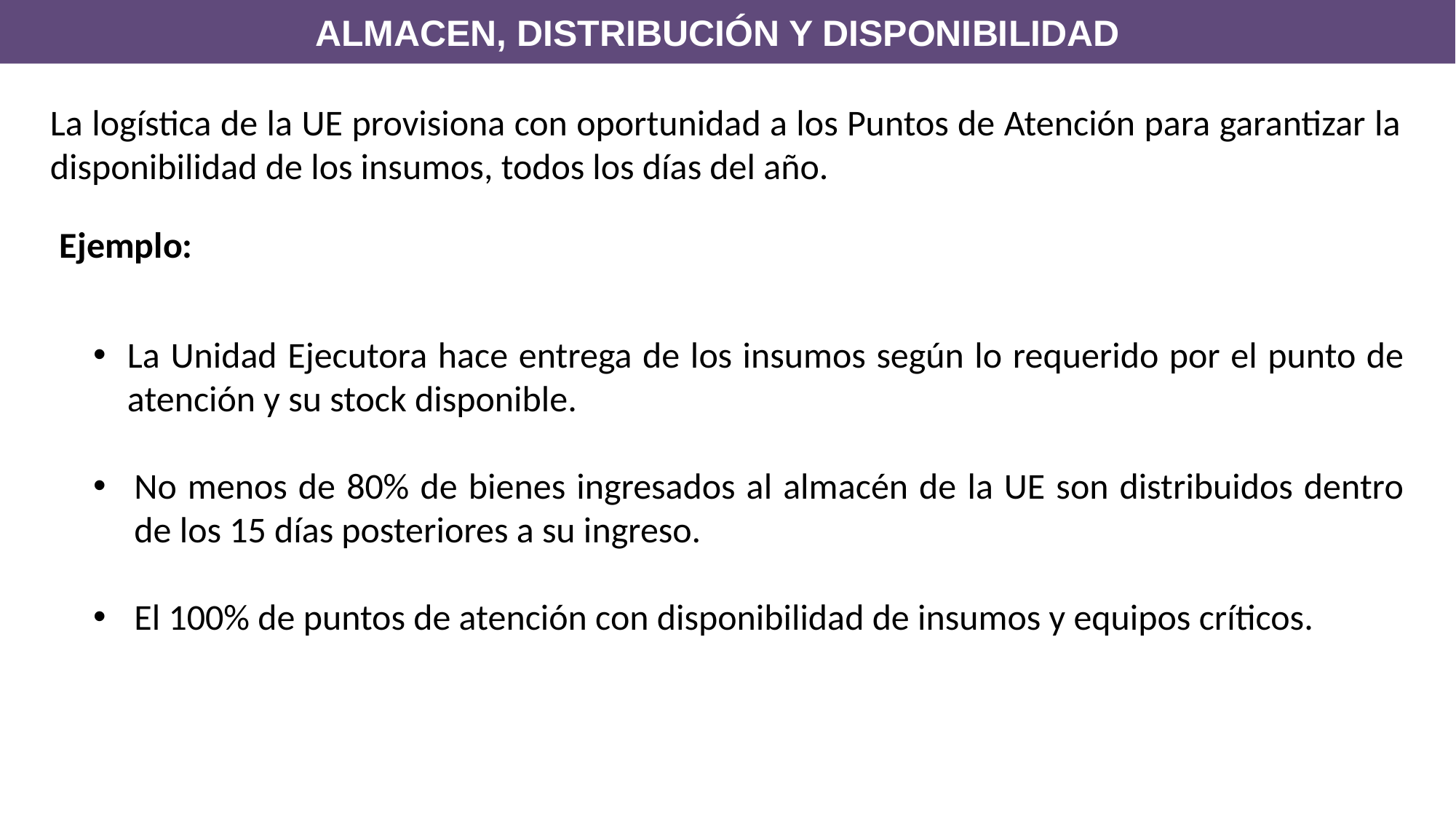

ALMACEN, DISTRIBUCIÓN Y DISPONIBILIDAD
La logística de la UE provisiona con oportunidad a los Puntos de Atención para garantizar la disponibilidad de los insumos, todos los días del año.
Ejemplo:
La Unidad Ejecutora hace entrega de los insumos según lo requerido por el punto de atención y su stock disponible.

No menos de 80% de bienes ingresados al almacén de la UE son distribuidos dentro de los 15 días posteriores a su ingreso.

El 100% de puntos de atención con disponibilidad de insumos y equipos críticos.